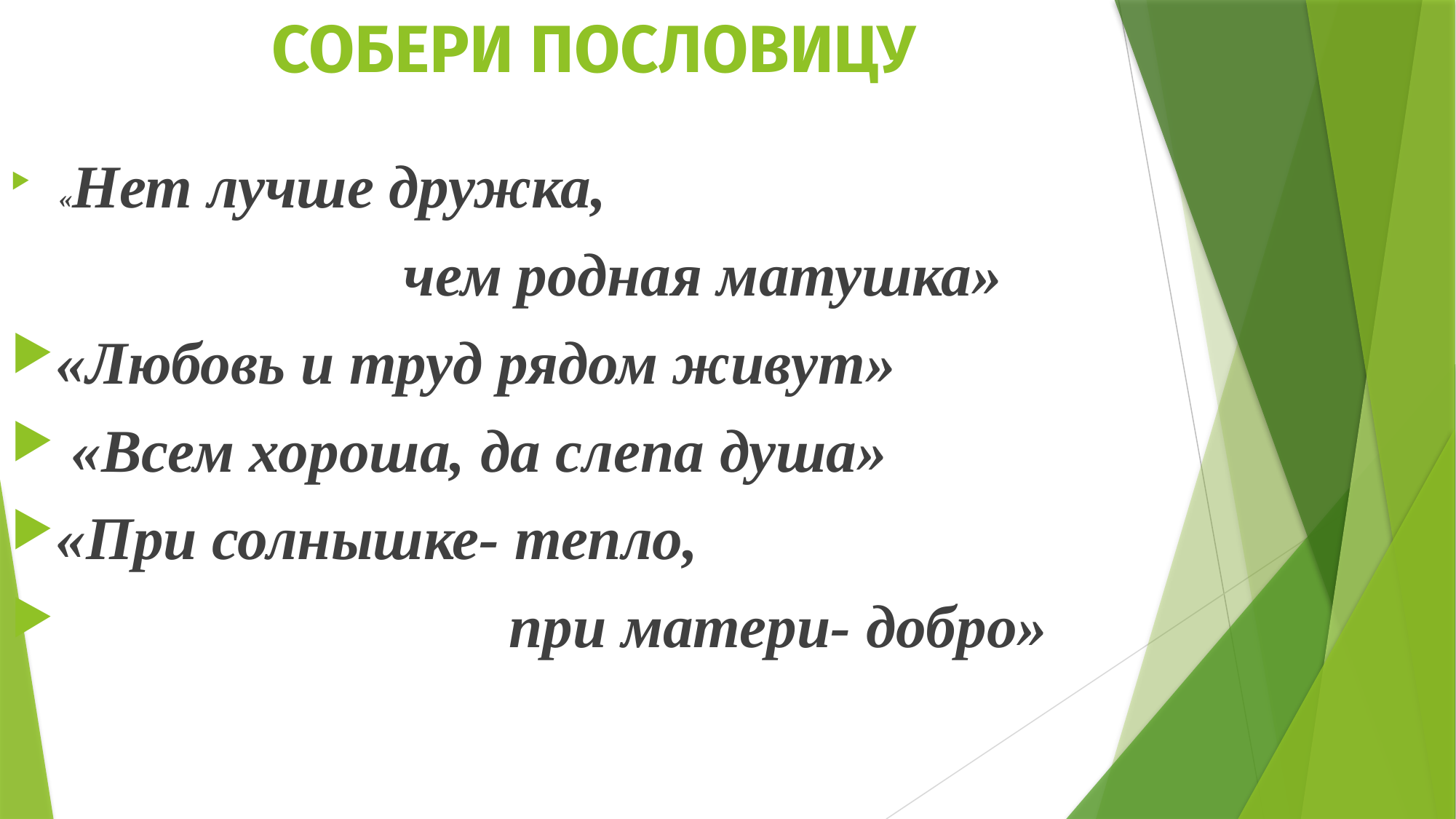

# СОБЕРИ ПОСЛОВИЦУ
 «Нет лучше дружка,
                          чем родная матушка»
«Любовь и труд рядом живут»
 «Всем хороша, да слепа душа»
«При солнышке- тепло,
                              при матери- добро»